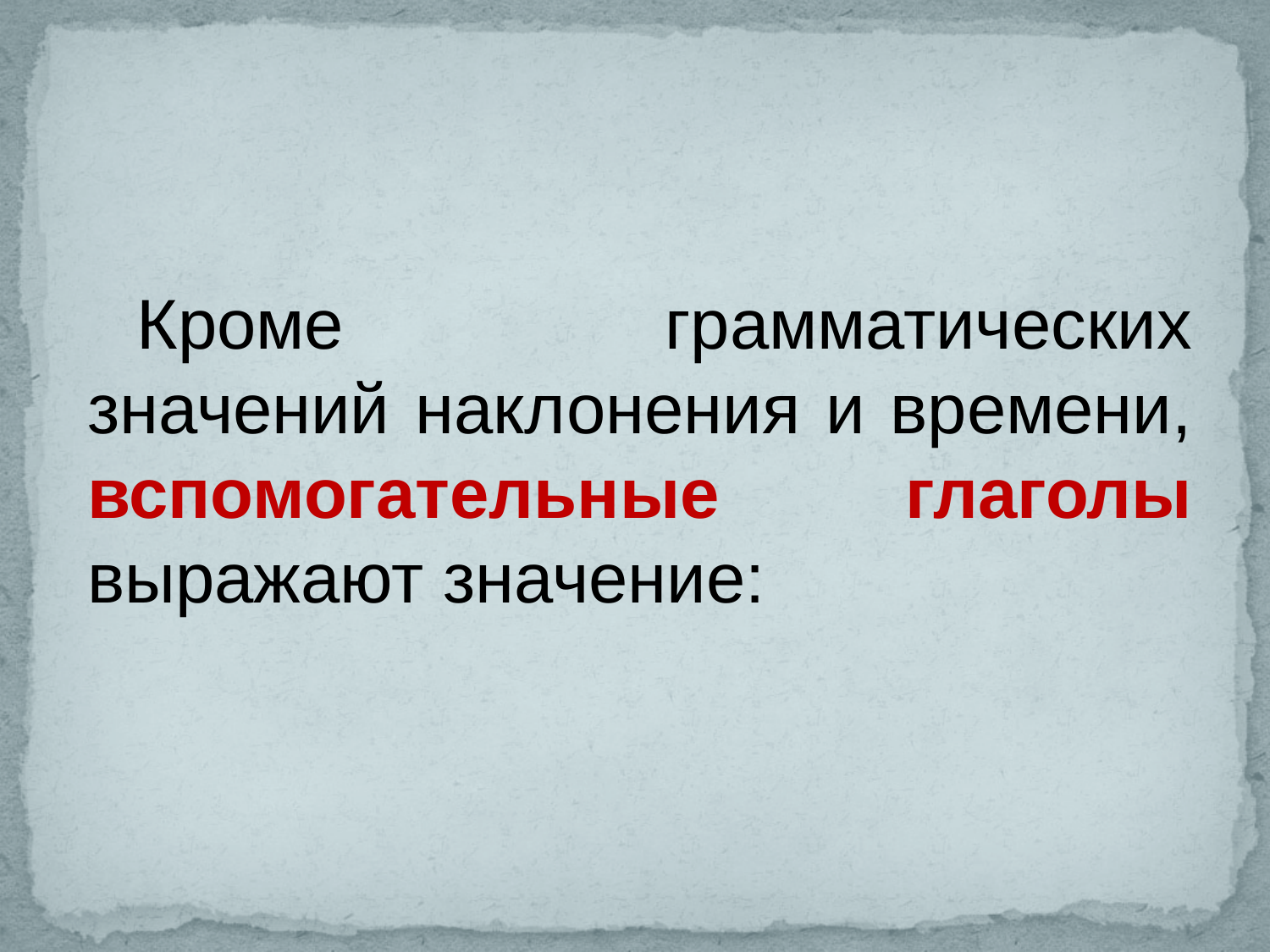

Кроме грамматических значений наклонения и времени, вспомогательные глаголы выражают значение: